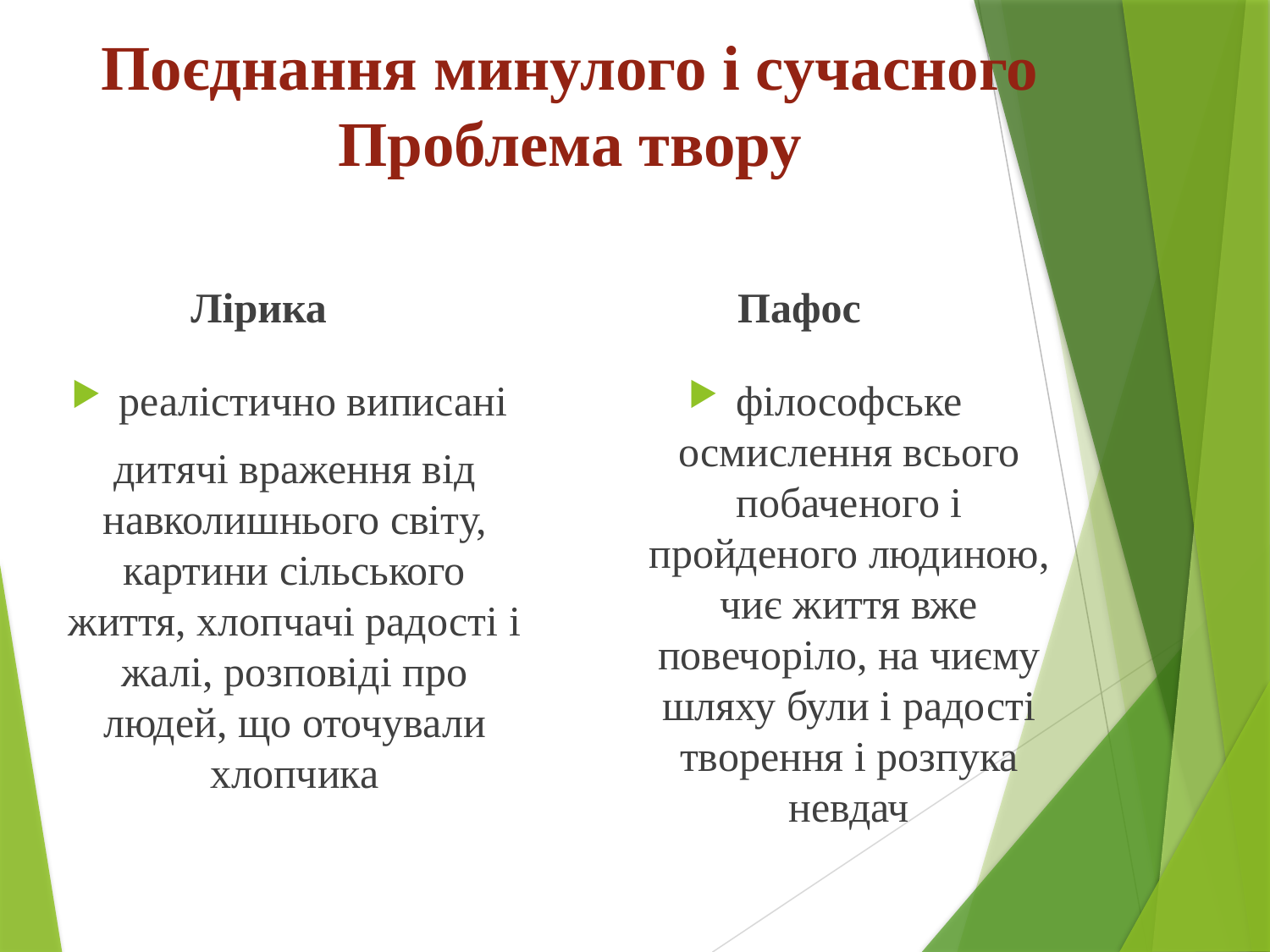

# Поєднання минулого і сучасного Проблема твору
Лірика
Пафос
реалістично виписані
дитячі враження від навколишнього світу, картини сільського життя, хлопчачі радості і жалі, розповіді про людей, що оточували хлопчика
філософське осмислення всього побаченого і пройденого людиною, чиє життя вже повечоріло, на чиєму шляху були і радості творення і розпука невдач